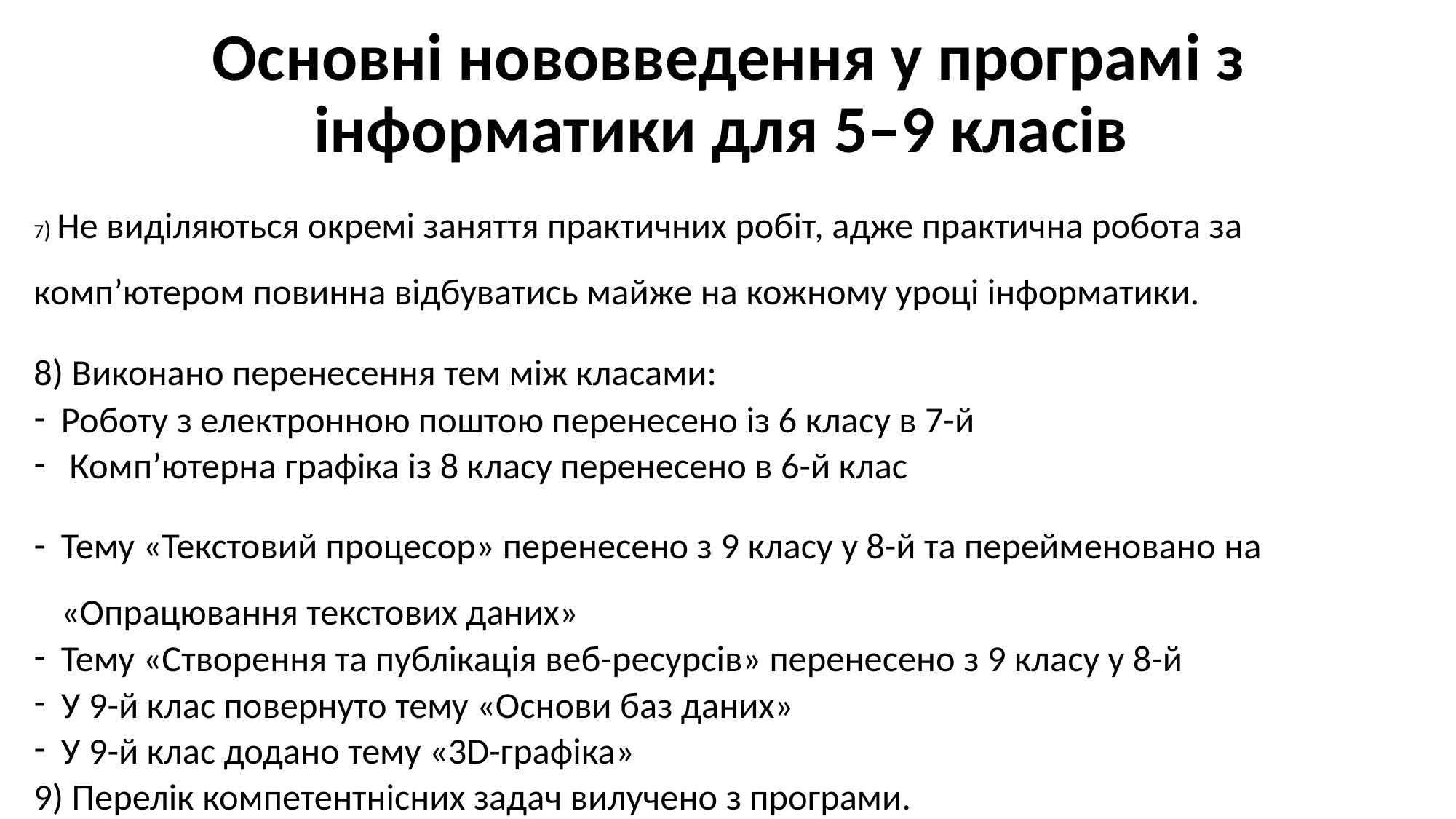

# Основні нововведення у програмі з інформатики для 5–9 класів
7) Не виділяються окремі заняття практичних робіт, адже практична робота за комп’ютером повинна відбуватись майже на кожному уроці інформатики.
8) Виконано перенесення тем між класами:
Роботу з електронною поштою перенесено із 6 класу в 7-й
 Комп’ютерна графіка із 8 класу перенесено в 6-й клас
Тему «Текстовий процесор» перенесено з 9 класу у 8-й та перейменовано на «Опрацювання текстових даних»
Тему «Створення та публікація веб-ресурсів» перенесено з 9 класу у 8-й
У 9-й клас повернуто тему «Основи баз даних»
У 9-й клас додано тему «3D-графіка»
9) Перелік компетентнісних задач вилучено з програми.